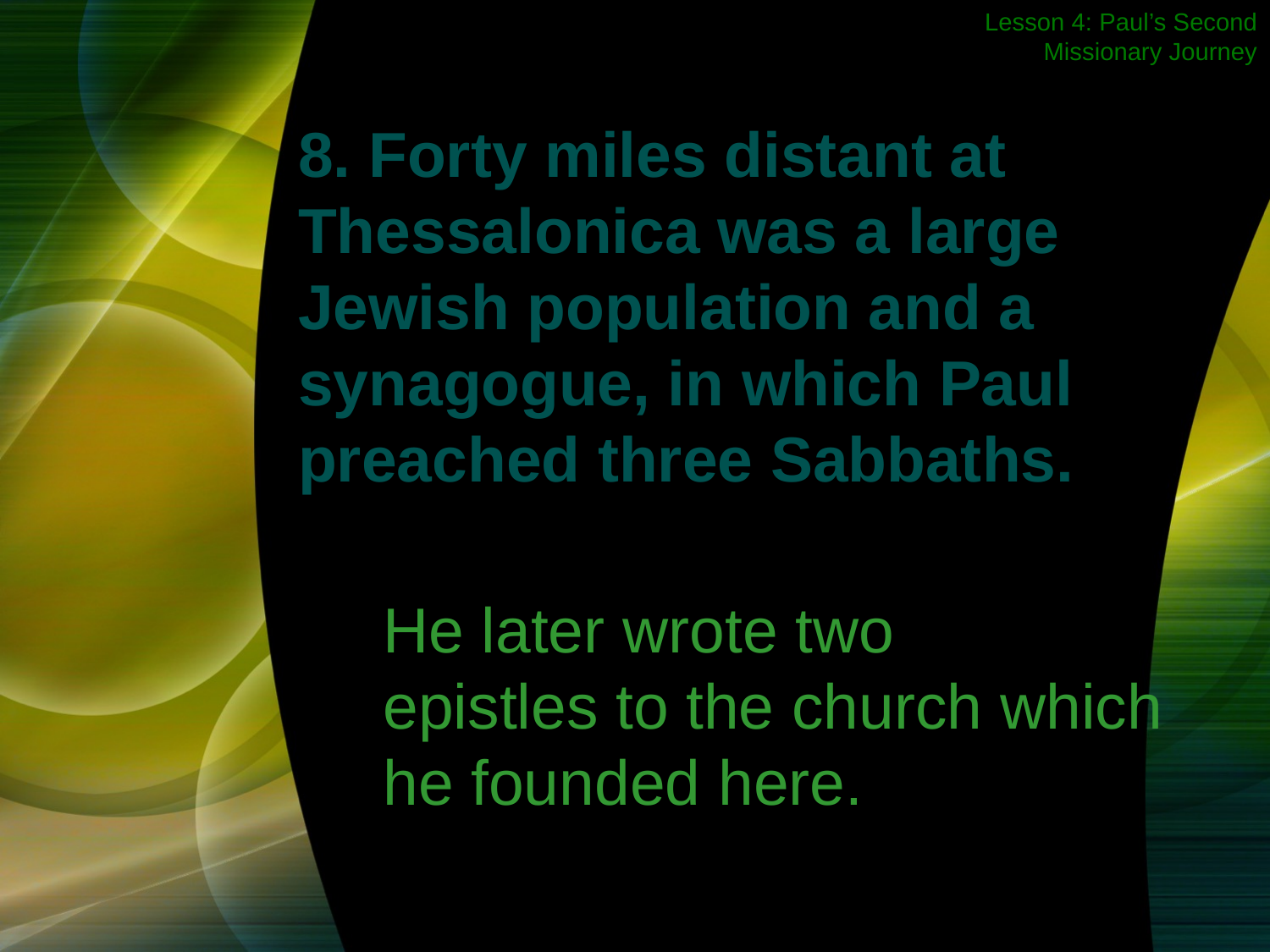

Lesson 4: Paul’s Second Missionary Journey
8. Forty miles distant at Thessalonica was a large Jewish population and a synagogue, in which Paul preached three Sabbaths.
He later wrote two
epistles to the church which he founded here.